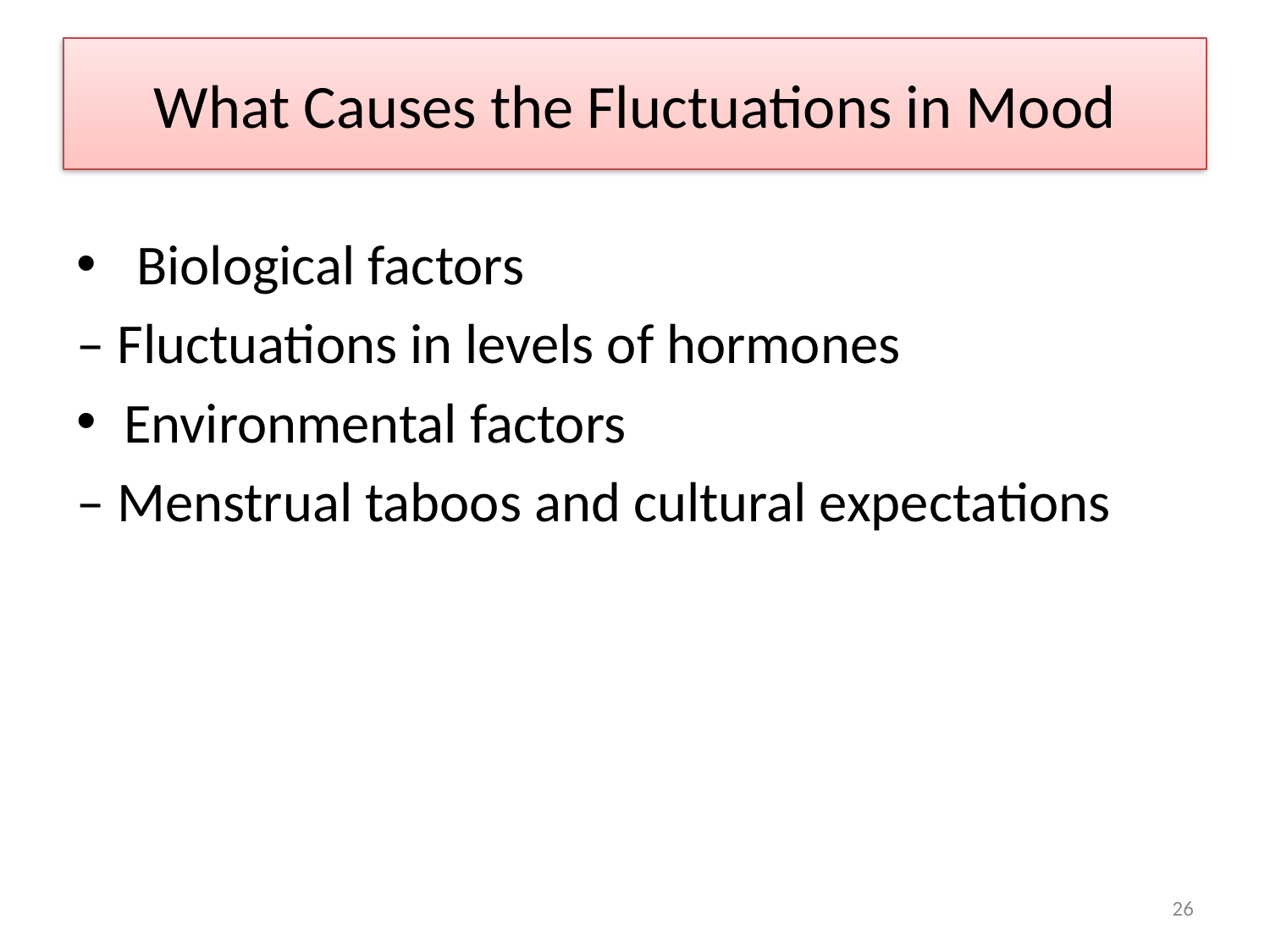

# What Causes the Fluctuations in Mood
 Biological factors
– Fluctuations in levels of hormones
Environmental factors
– Menstrual taboos and cultural expectations
26